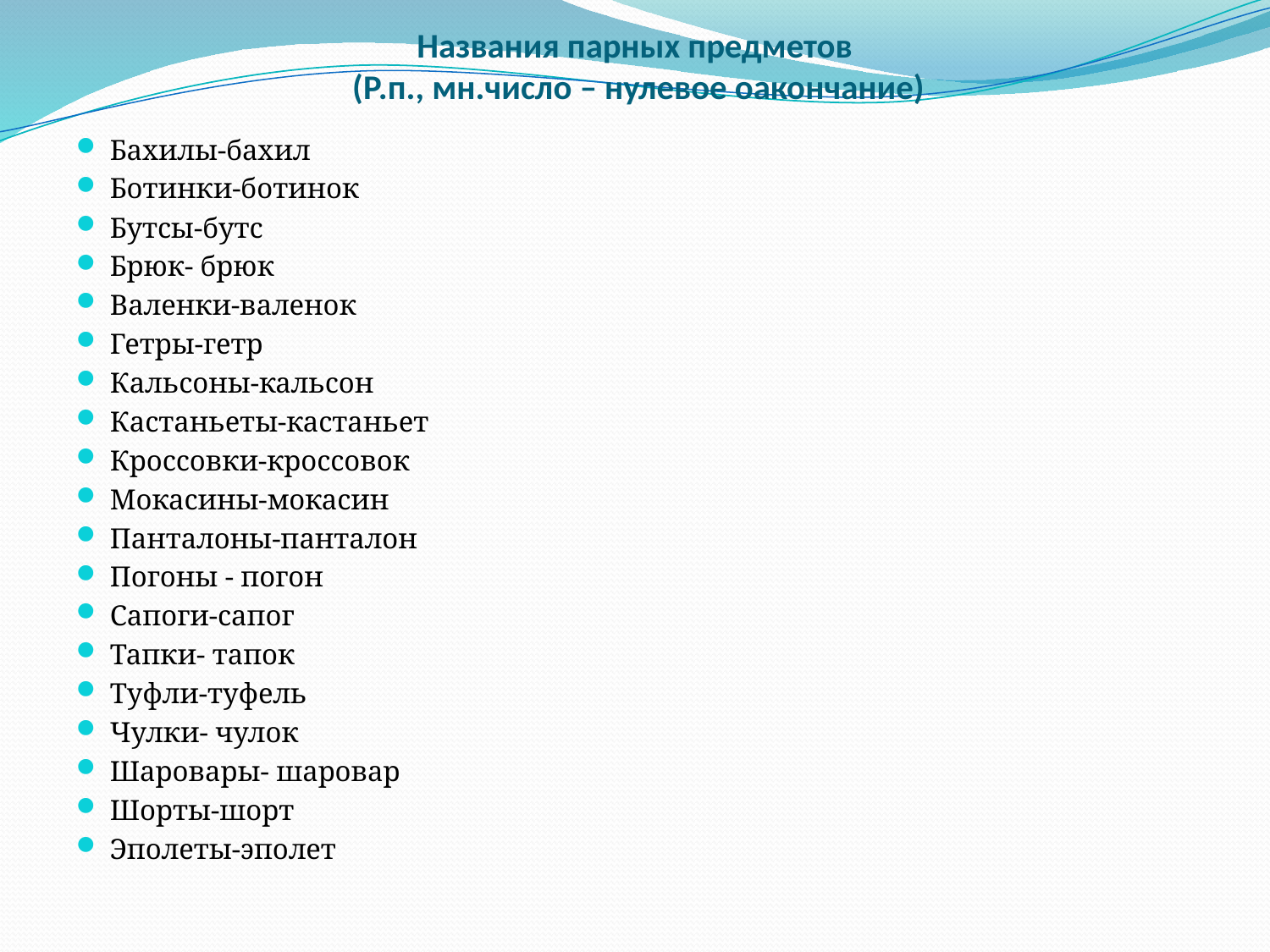

# Названия парных предметов (Р.п., мн.число – нулевое оакончание)
Бахилы-бахил
Ботинки-ботинок
Бутсы-бутс
Брюк- брюк
Валенки-валенок
Гетры-гетр
Кальсоны-кальсон
Кастаньеты-кастаньет
Кроссовки-кроссовок
Мокасины-мокасин
Панталоны-панталон
Погоны - погон
Сапоги-сапог
Тапки- тапок
Туфли-туфель
Чулки- чулок
Шаровары- шаровар
Шорты-шорт
Эполеты-эполет